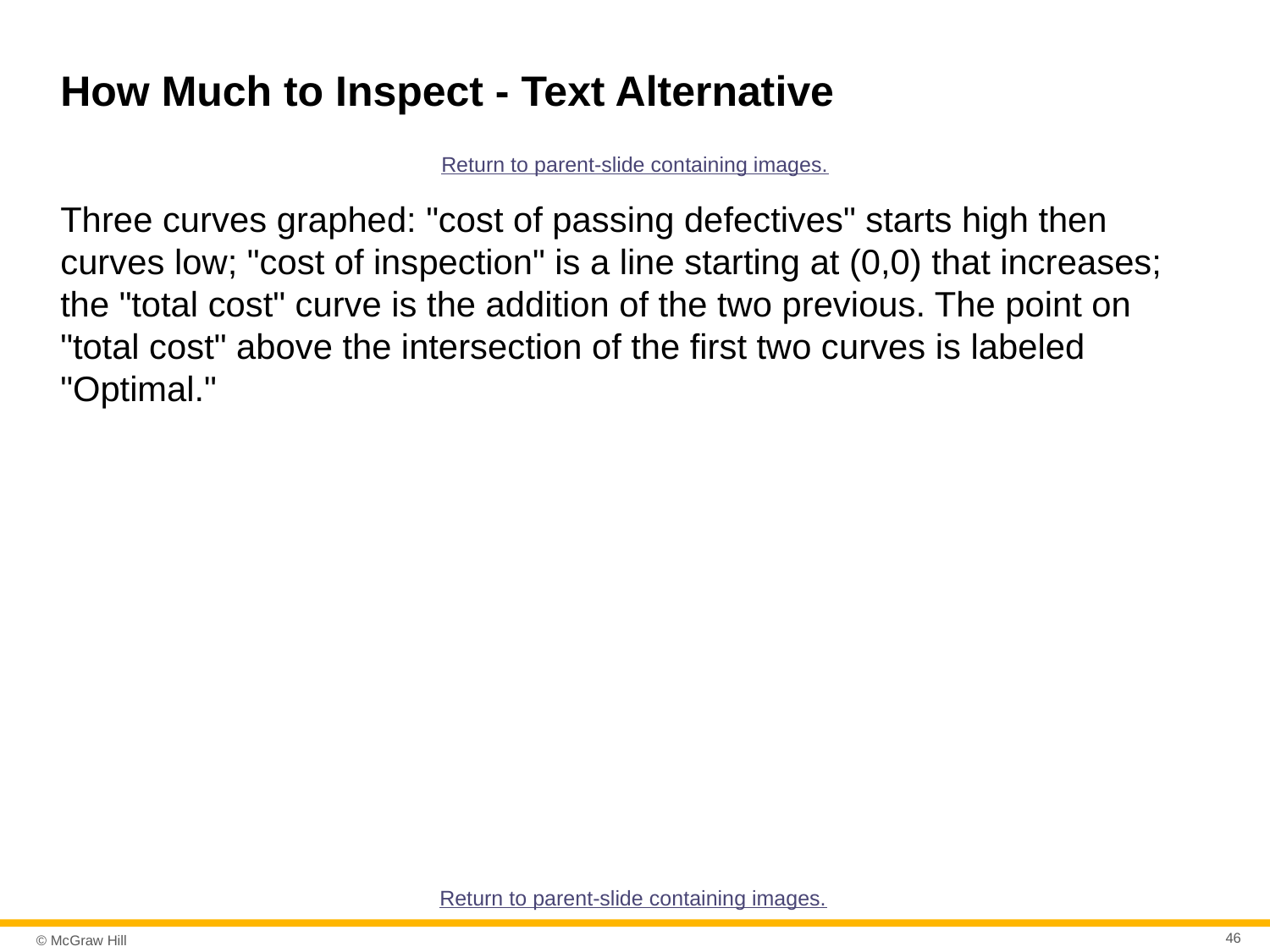

# How Much to Inspect - Text Alternative
Return to parent-slide containing images.
Three curves graphed: "cost of passing defectives" starts high then curves low; "cost of inspection" is a line starting at (0,0) that increases; the "total cost" curve is the addition of the two previous. The point on "total cost" above the intersection of the first two curves is labeled "Optimal."
Return to parent-slide containing images.